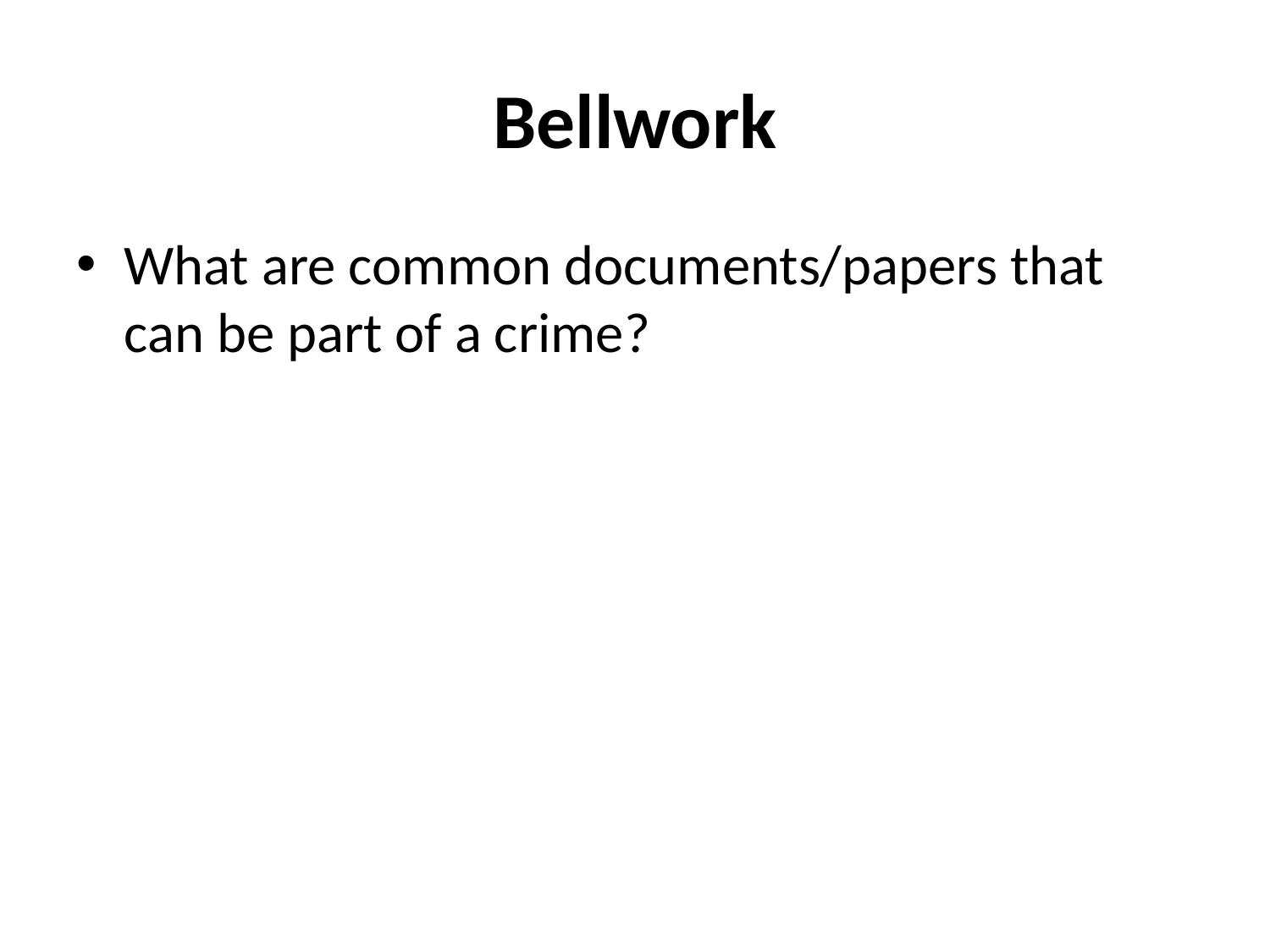

# Bellwork
What are common documents/papers that can be part of a crime?